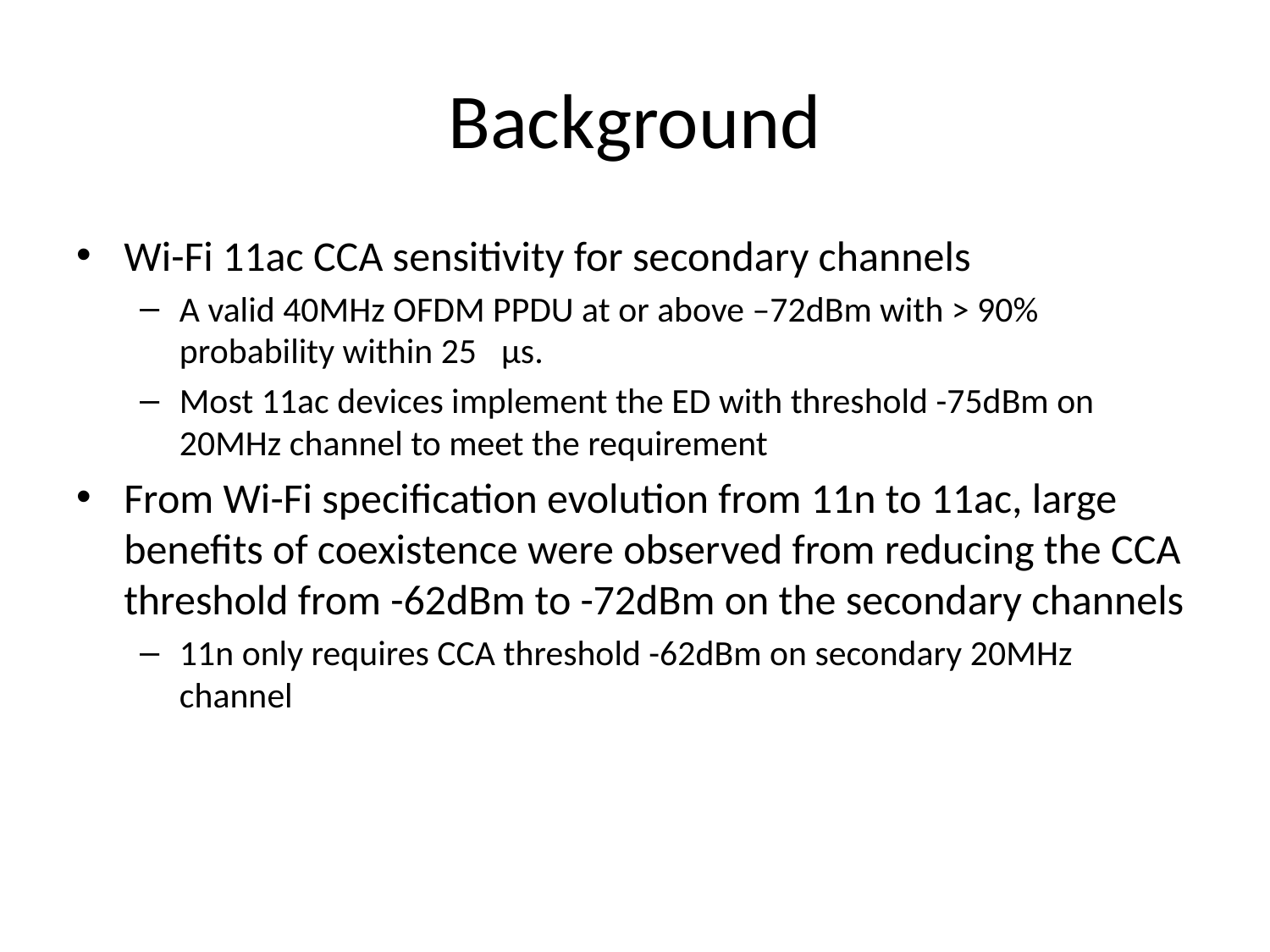

# Background
Wi-Fi 11ac CCA sensitivity for secondary channels
A valid 40MHz OFDM PPDU at or above –72dBm with > 90% probability within 25   µs.
Most 11ac devices implement the ED with threshold -75dBm on 20MHz channel to meet the requirement
From Wi-Fi specification evolution from 11n to 11ac, large benefits of coexistence were observed from reducing the CCA threshold from -62dBm to -72dBm on the secondary channels
11n only requires CCA threshold -62dBm on secondary 20MHz channel